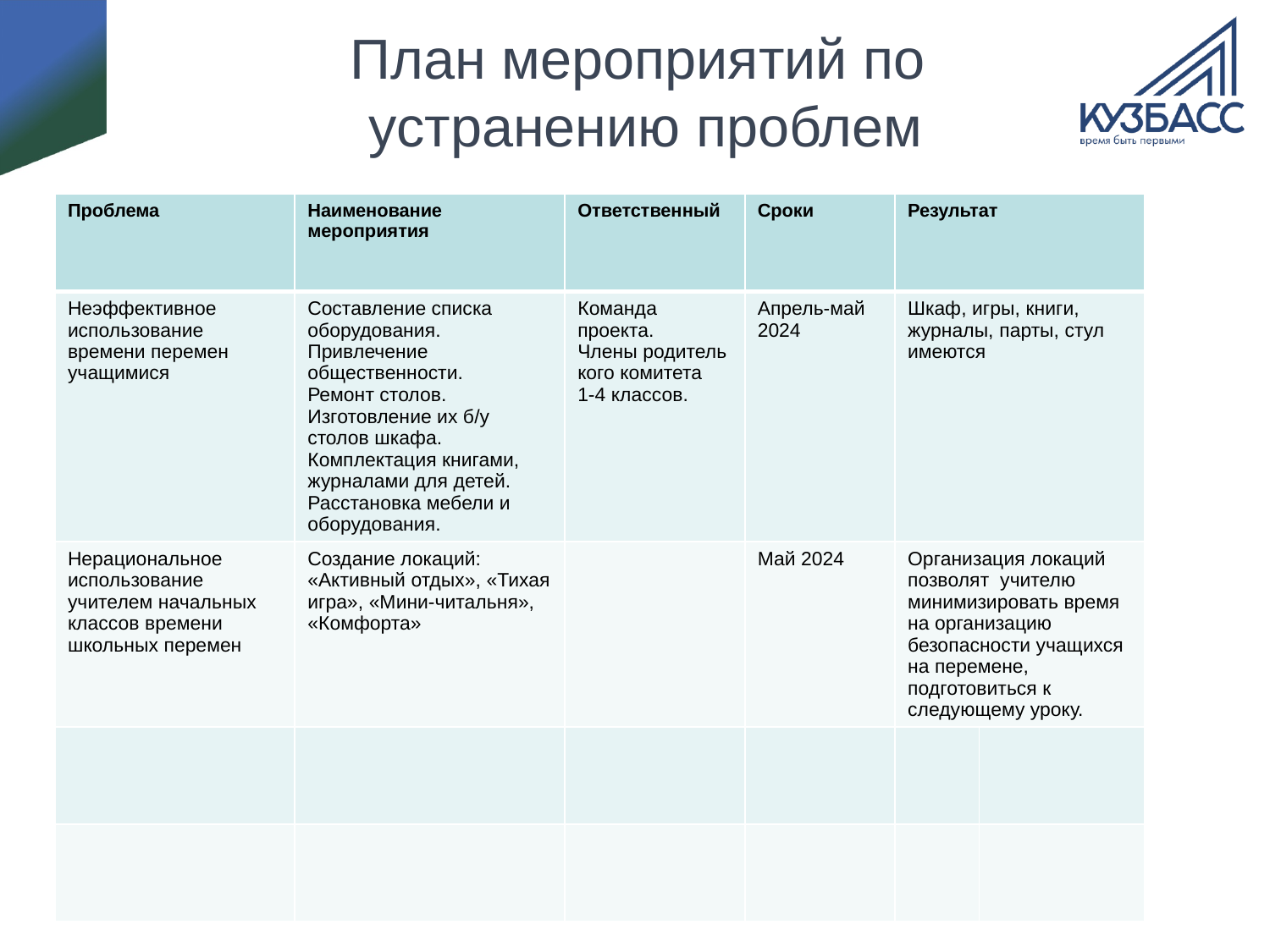

# План мероприятий по устранению проблем
| Проблема | Наименование мероприятия | Ответственный | Сроки | Результат |  |
| --- | --- | --- | --- | --- | --- |
| Неэффективное использование времени перемен учащимися | Составление списка оборудования. Привлечение общественности. Ремонт столов. Изготовление их б/у столов шкафа. Комплектация книгами, журналами для детей. Расстановка мебели и оборудования. | Команда проекта. Члены родитель кого комитета 1-4 классов. | Апрель-май 2024 | Шкаф, игры, книги, журналы, парты, стул имеются |  |
| Нерациональное использование учителем начальных классов времени школьных перемен | Создание локаций: «Активный отдых», «Тихая игра», «Мини-читальня», «Комфорта» |  | Май 2024 | Организация локаций позволят учителю минимизировать время на организацию безопасности учащихся на перемене, подготовиться к следующему уроку. |  |
|  |  |  |  |  |  |
|  |  |  |  |  |  |